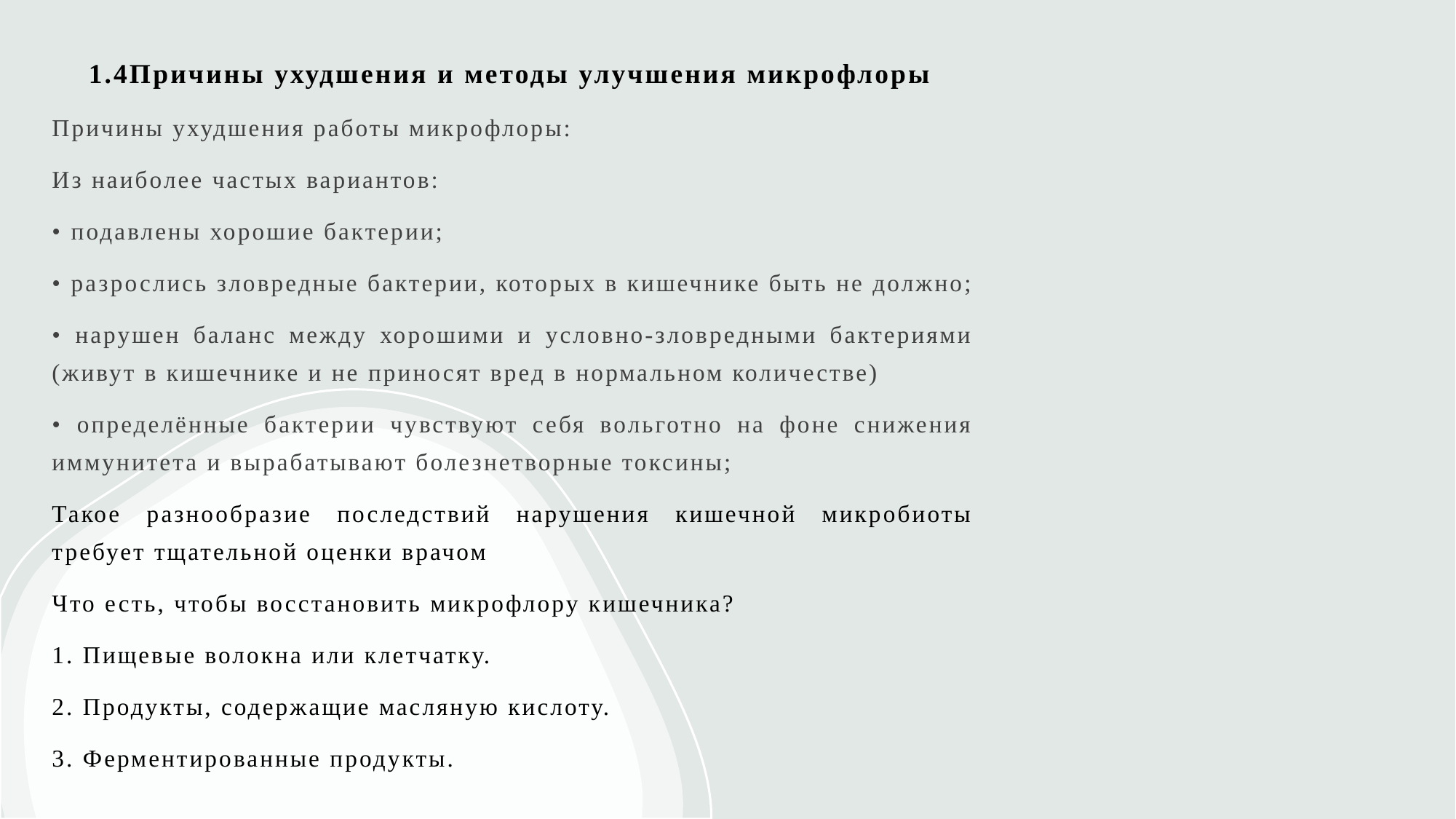

1.4Причины ухудшения и методы улучшения микрофлоры
Причины ухудшения работы микрофлоры:
Из наиболее частых вариантов:
• подавлены хорошие бактерии;
• разрослись зловредные бактерии, которых в кишечнике быть не должно;
• нарушен баланс между хорошими и условно-зловредными бактериями (живут в кишечнике и не приносят вред в нормальном количестве)
• определённые бактерии чувствуют себя вольготно на фоне снижения иммунитета и вырабатывают болезнетворные токсины;
Такое разнообразие последствий нарушения кишечной микробиоты требует тщательной оценки врачом
Что есть, чтобы восстановить микрофлору кишечника?
1. Пищевые волокна или клетчатку.
2. Продукты, содержащие масляную кислоту.
3. Ферментированные продукты.

#